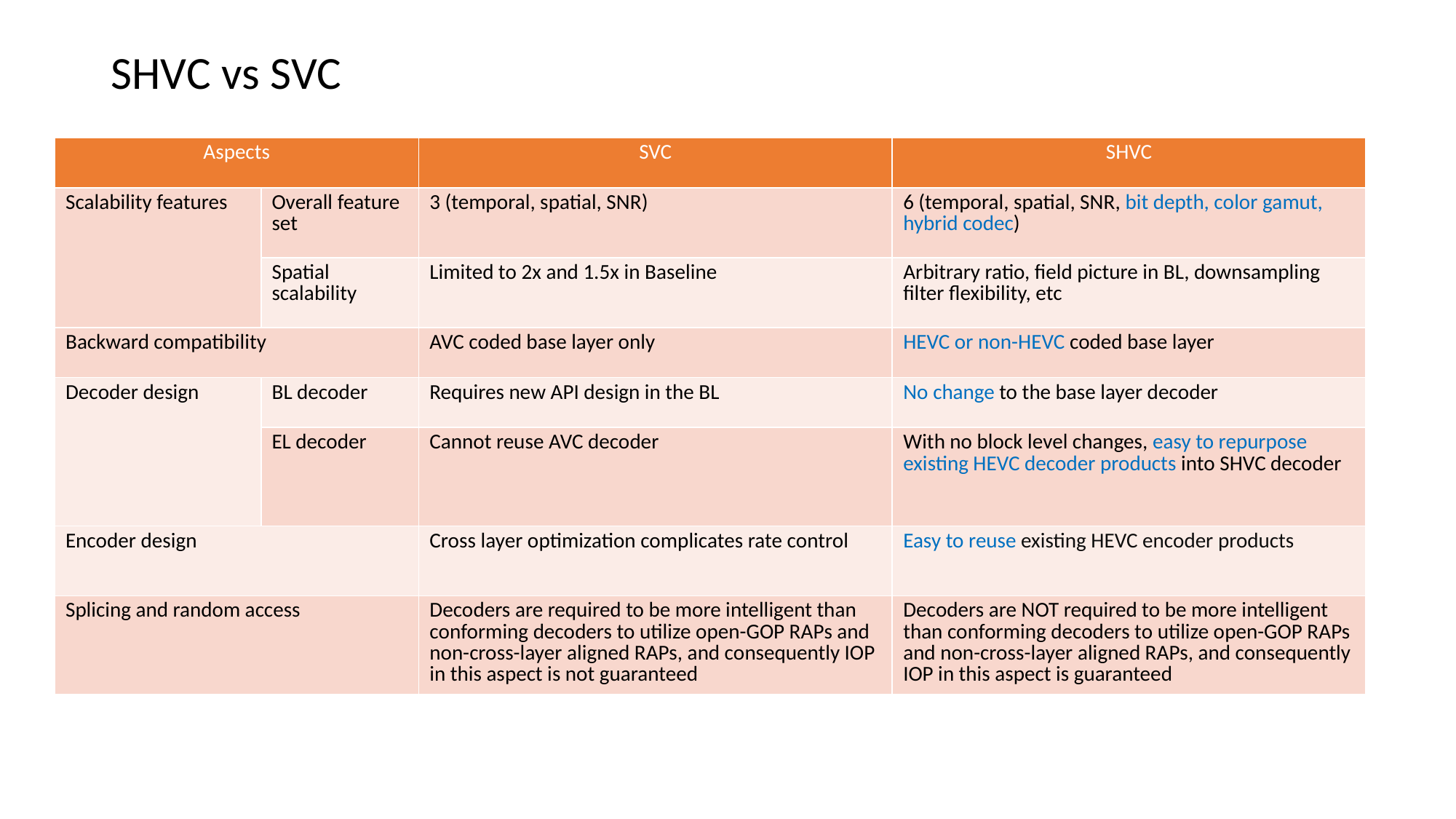

# SHVC vs SVC
| Aspects |  | SVC | SHVC |
| --- | --- | --- | --- |
| Scalability features | Overall feature set | 3 (temporal, spatial, SNR) | 6 (temporal, spatial, SNR, bit depth, color gamut, hybrid codec) |
|  | Spatial scalability | Limited to 2x and 1.5x in Baseline | Arbitrary ratio, field picture in BL, downsampling filter flexibility, etc |
| Backward compatibility |  | AVC coded base layer only | HEVC or non-HEVC coded base layer |
| Decoder design | BL decoder | Requires new API design in the BL | No change to the base layer decoder |
|  | EL decoder | Cannot reuse AVC decoder | With no block level changes, easy to repurpose existing HEVC decoder products into SHVC decoder |
| Encoder design |  | Cross layer optimization complicates rate control | Easy to reuse existing HEVC encoder products |
| Splicing and random access |  | Decoders are required to be more intelligent than conforming decoders to utilize open-GOP RAPs and non-cross-layer aligned RAPs, and consequently IOP in this aspect is not guaranteed | Decoders are NOT required to be more intelligent than conforming decoders to utilize open-GOP RAPs and non-cross-layer aligned RAPs, and consequently IOP in this aspect is guaranteed |